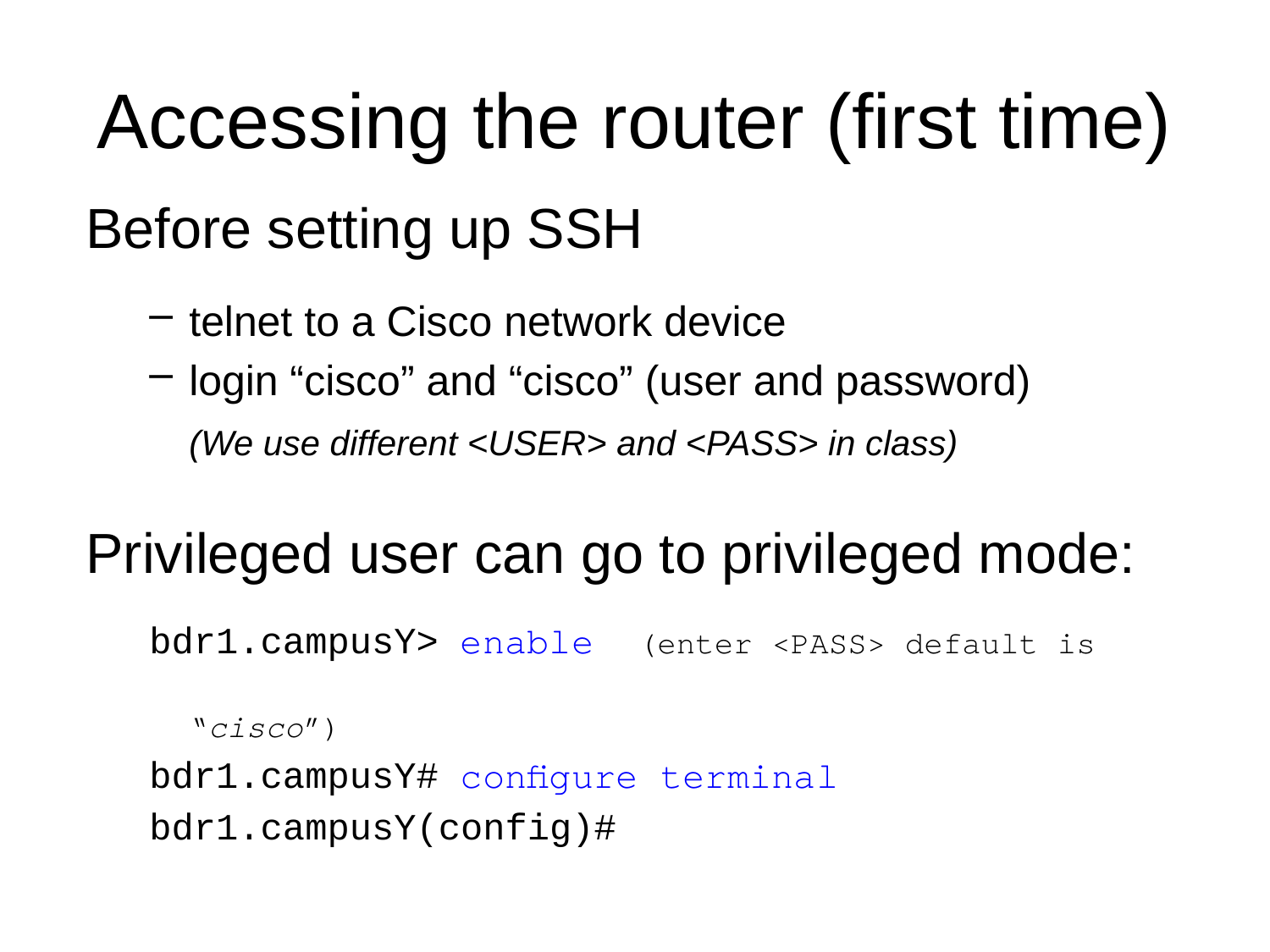

# Accessing the router (first time)
Before setting up SSH
telnet to a Cisco network device
login “cisco” and “cisco” (user and password)
(We use different <USER> and <PASS> in class)
Privileged user can go to privileged mode:
bdr1.campusY> enable  (enter <PASS> default is
									“cisco”)
bdr1.campusY# configure terminal
bdr1.campusY(config)#